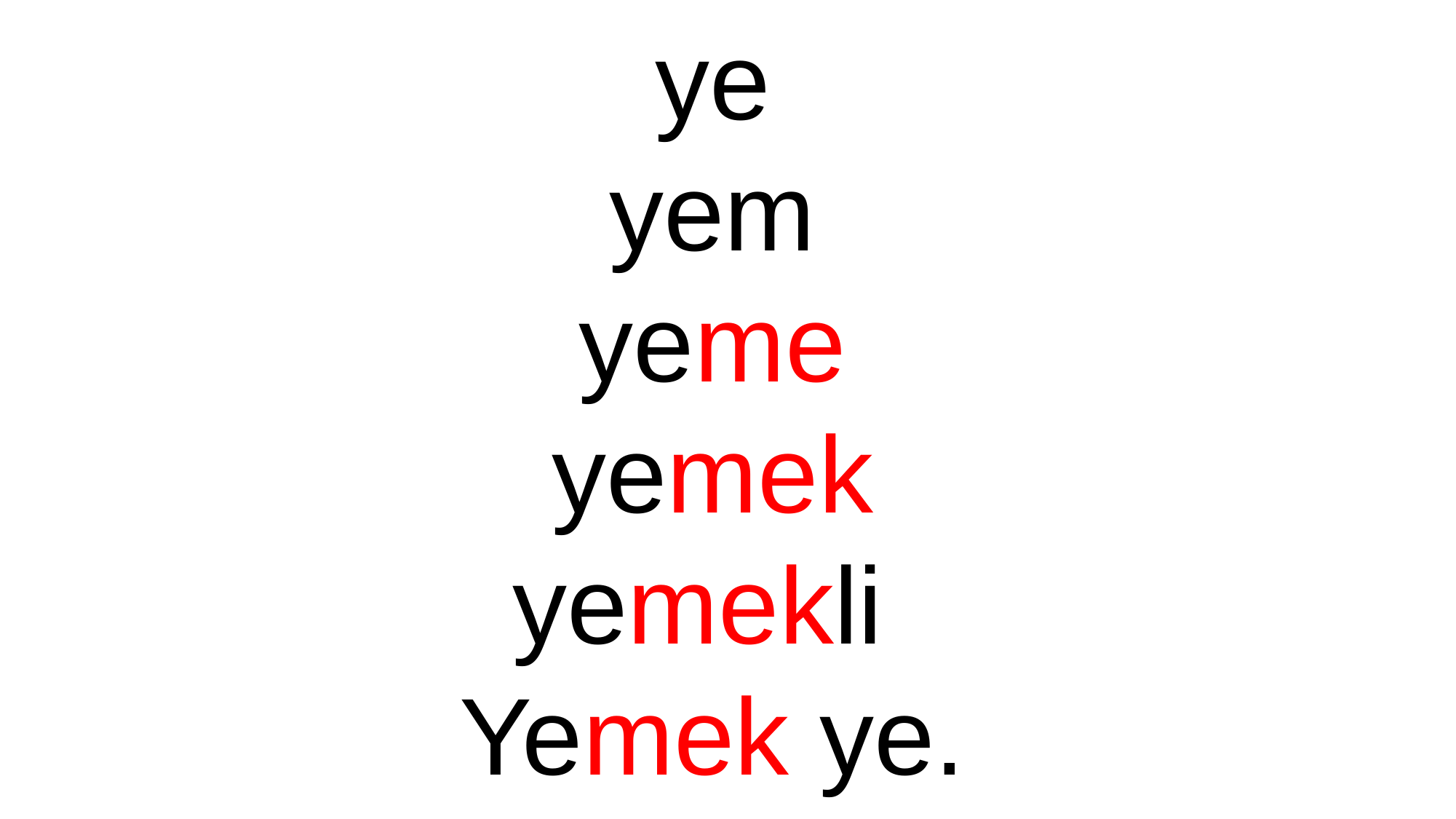

ye
yem
yeme
yemek
yemekli
Yemek ye.